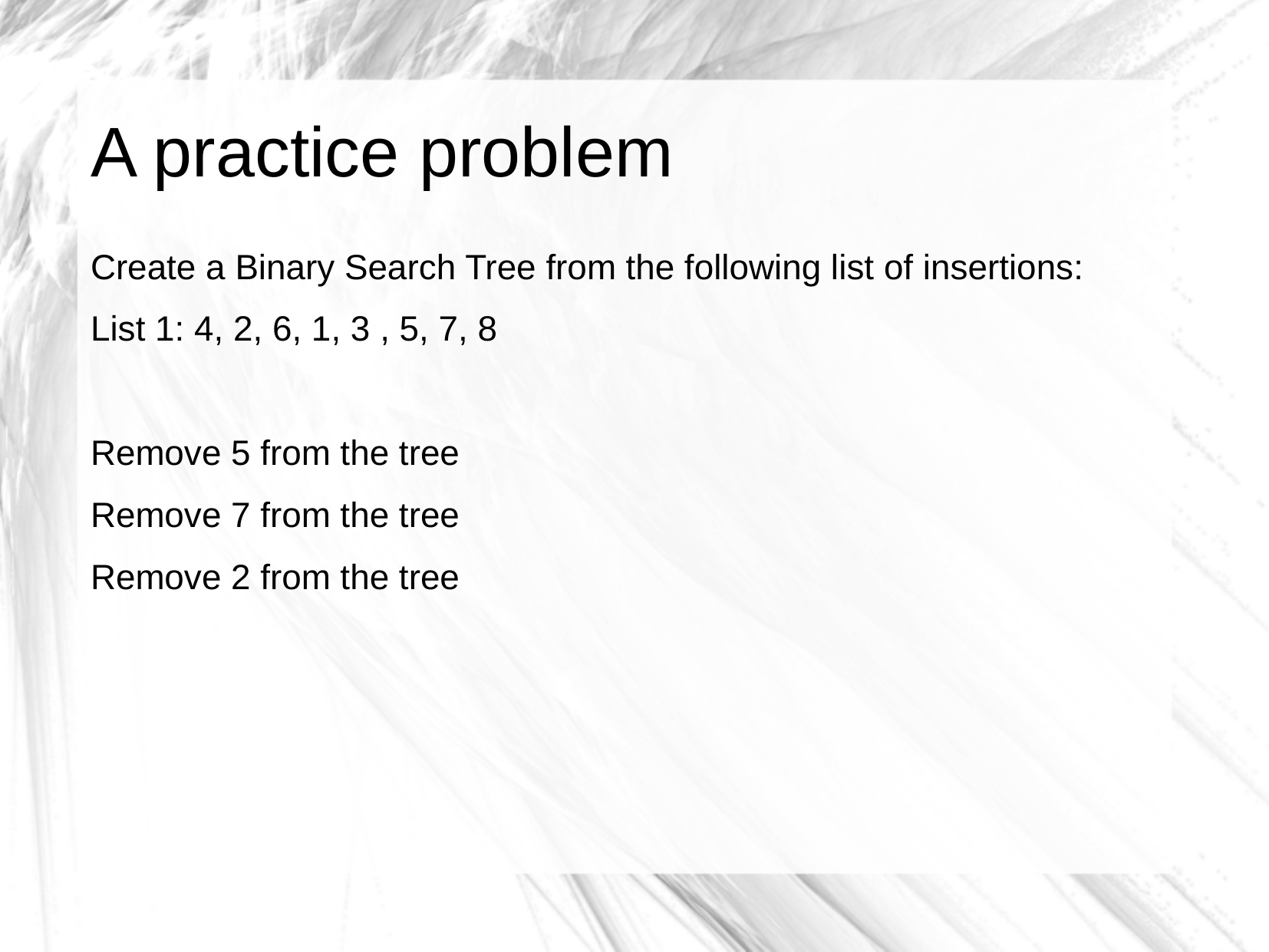

# A practice problem
Create a Binary Search Tree from the following list of insertions:
List 1: 4, 2, 6, 1, 3 , 5, 7, 8

Remove 5 from the tree
Remove 7 from the tree
Remove 2 from the tree